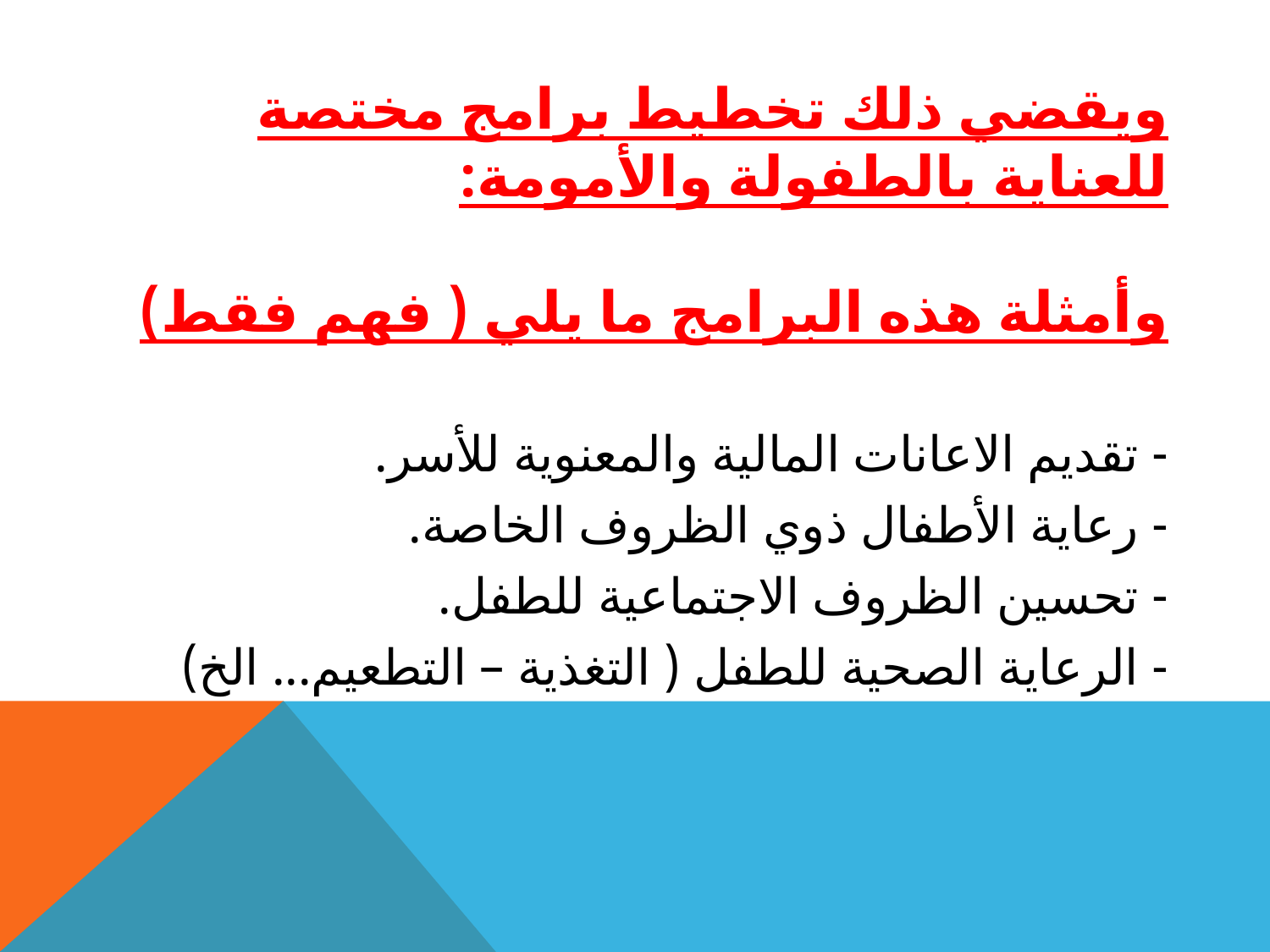

ويقضي ذلك تخطيط برامج مختصة للعناية بالطفولة والأمومة:

وأمثلة هذه البرامج ما يلي ( فهم فقط)

- تقديم الاعانات المالية والمعنوية للأسر.
- رعاية الأطفال ذوي الظروف الخاصة.
- تحسين الظروف الاجتماعية للطفل.
- الرعاية الصحية للطفل ( التغذية – التطعيم... الخ)